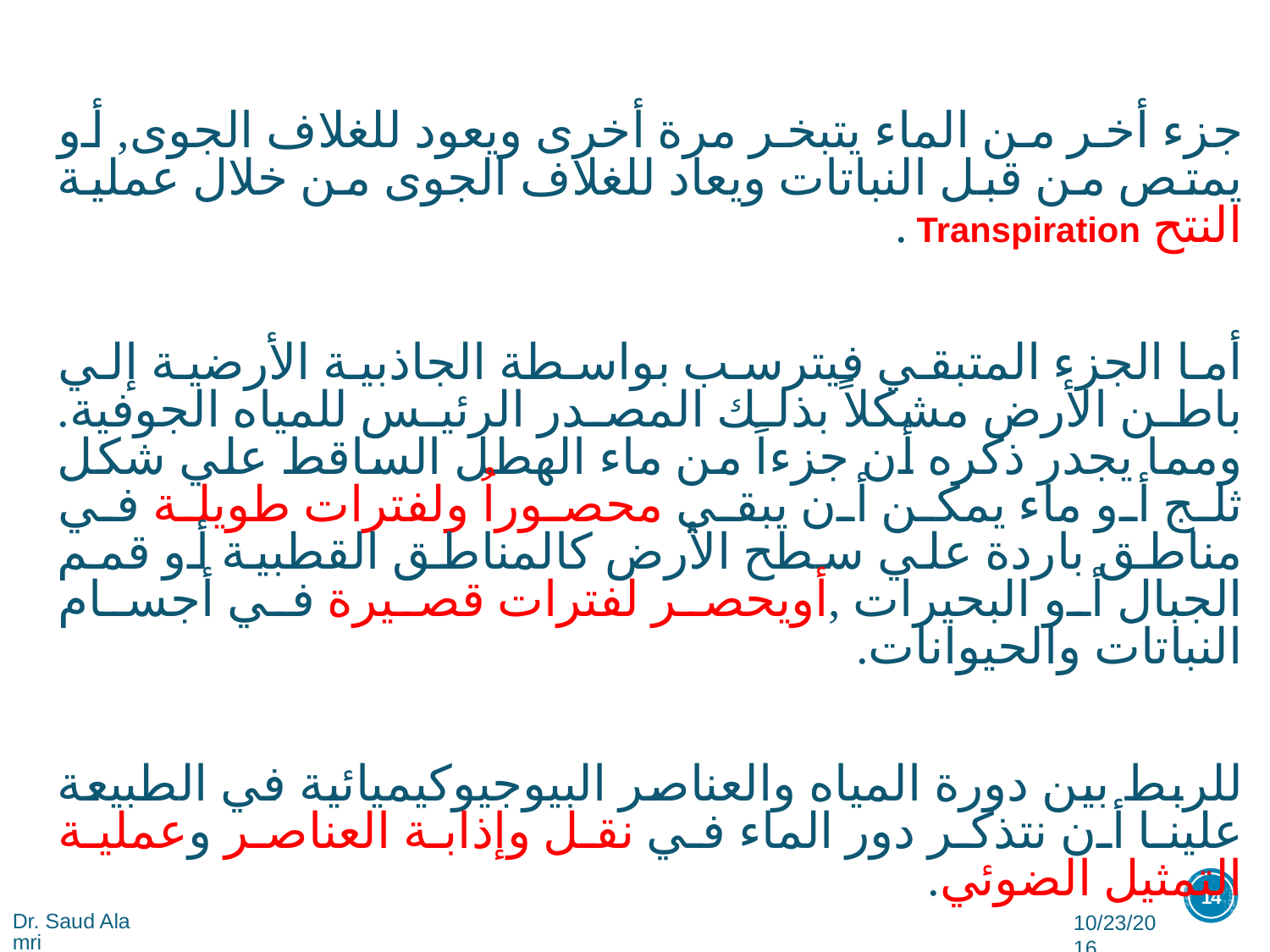

جزء أخر من الماء يتبخر مرة أخرى ويعود للغلاف الجوى, أو يمتص من قبل النباتات ويعاد للغلاف الجوى من خلال عملية النتح Transpiration .

أما الجزء المتبقي فيترسب بواسطة الجاذبية الأرضية إلي باطن الأرض مشكلاً بذلك المصدر الرئيس للمياه الجوفية. ومما يجدر ذكره أن جزءاً من ماء الهطل الساقط علي شكل ثلج أو ماء يمكن أن يبقي محصوراُ ولفترات طويلة في مناطق باردة علي سطح الأرض كالمناطق القطبية أو قمم الجبال أو البحيرات ,أويحصر لفترات قصيرة في أجسام النباتات والحيوانات.

للربط بين دورة المياه والعناصر البيوجيوكيميائية في الطبيعة علينا أن نتذكر دور الماء في نقل وإذابة العناصر وعملية التمثيل الضوئي.
14
Dr. Saud Alamri
10/23/2016